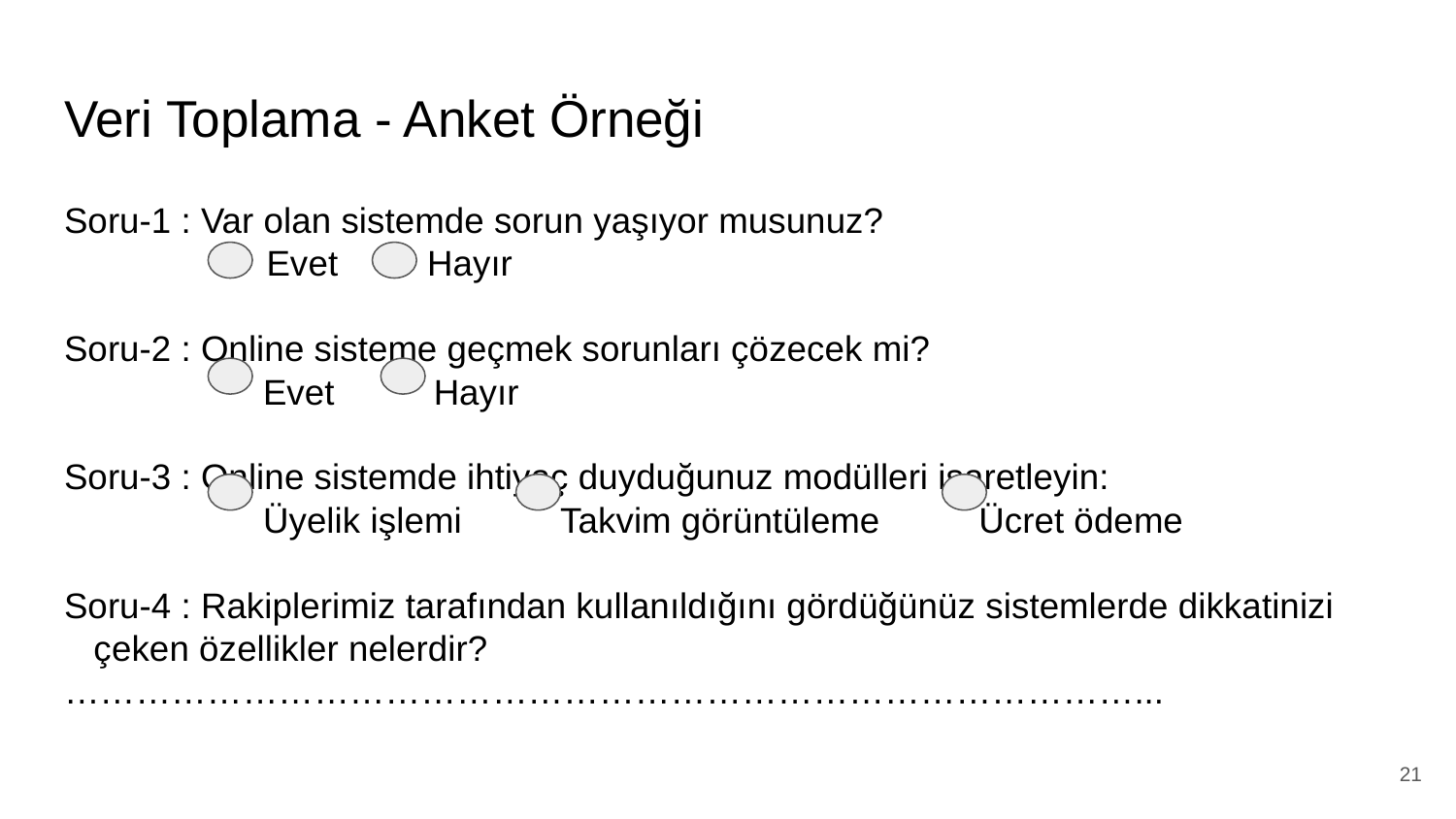

# Veri Toplama - Anket Örneği
Soru-1 : Var olan sistemde sorun yaşıyor musunuz?
	      Evet         Hayır

Soru-2 : Online sisteme geçmek sorunları çözecek mi?
                    Evet          Hayır

Soru-3 : Online sistemde ihtiyaç duyduğunuz modülleri işaretleyin:
                    Üyelik işlemi          Takvim görüntüleme          Ücret ödeme

Soru-4 : Rakiplerimiz tarafından kullanıldığını gördüğünüz sistemlerde dikkatinizi         çeken özellikler nelerdir?
………………………………………………………………………………...

21